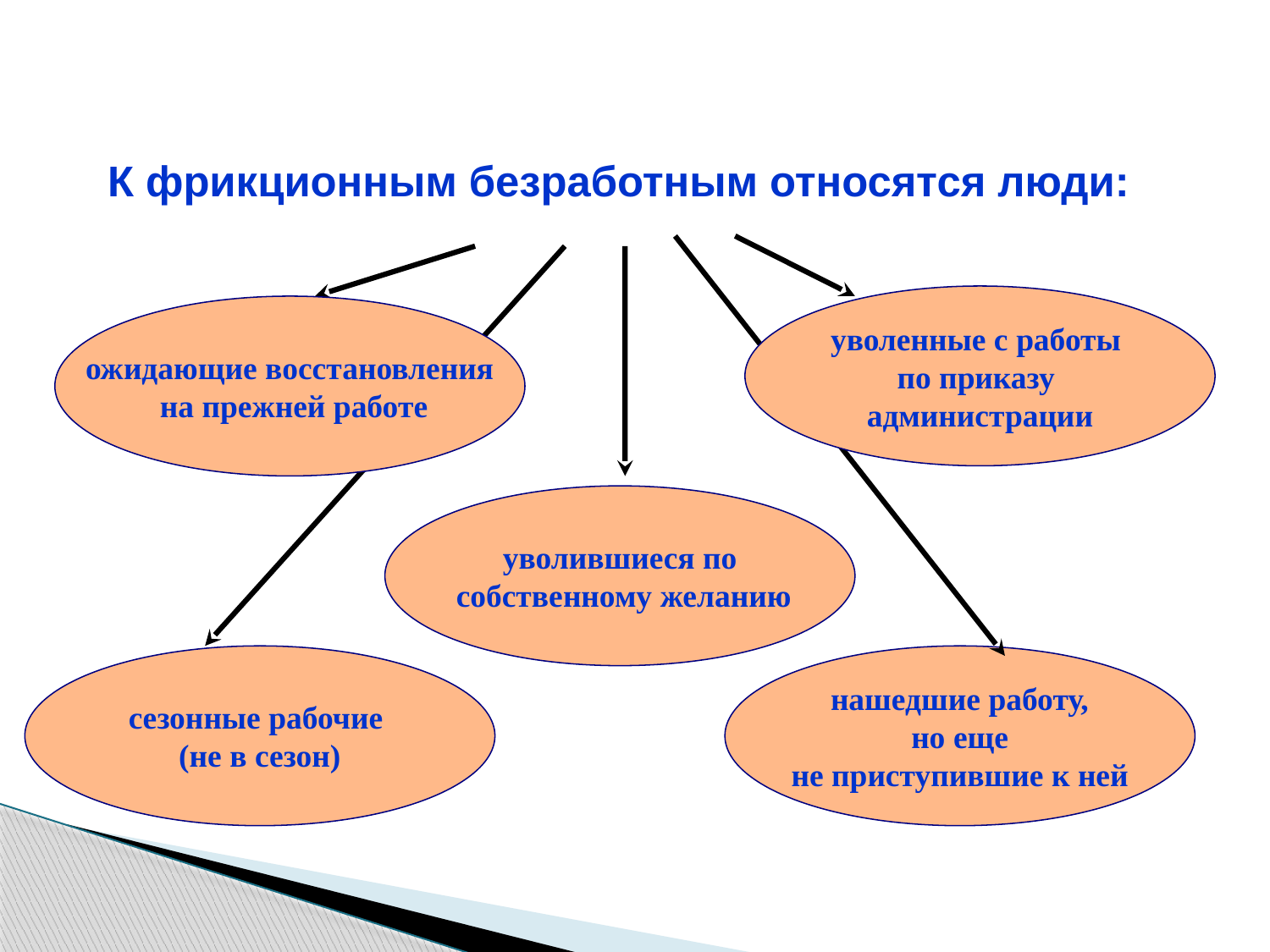

# К фрикционным безработным относятся люди:

уволенные с работы
по приказу
администрации
ожидающие восстановления
 на прежней работе
уволившиеся по
 собственному желанию
сезонные рабочие
(не в сезон)
нашедшие работу,
 но еще
не приступившие к ней